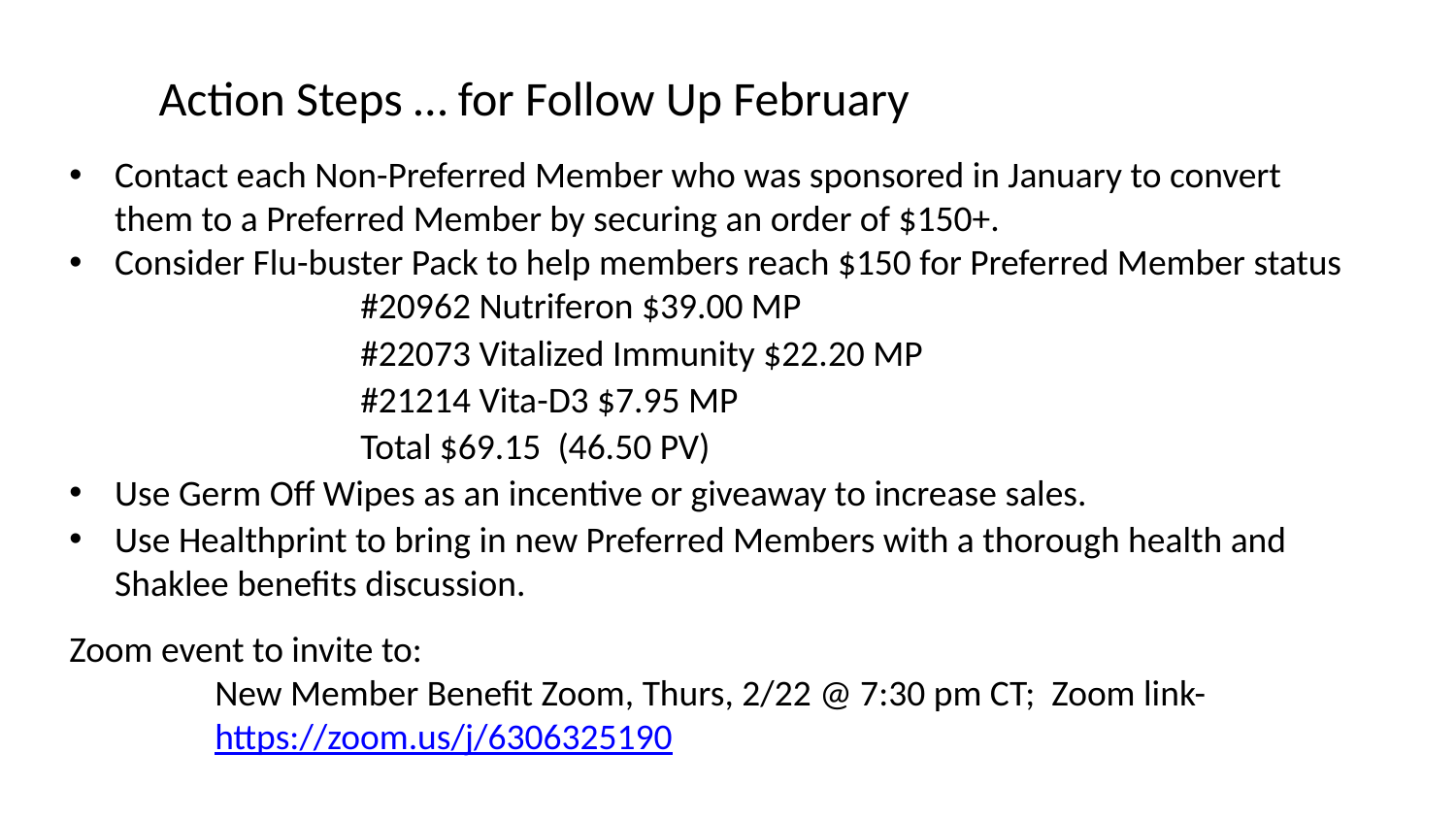

Action Steps … for Follow Up February
Contact each Non-Preferred Member who was sponsored in January to convert them to a Preferred Member by securing an order of $150+.
Consider Flu-buster Pack to help members reach $150 for Preferred Member status
		#20962 Nutriferon $39.00 MP
		#22073 Vitalized Immunity $22.20 MP
		#21214 Vita-D3 $7.95 MP
		Total $69.15  (46.50 PV)
Use Germ Off Wipes as an incentive or giveaway to increase sales.
Use Healthprint to bring in new Preferred Members with a thorough health and Shaklee benefits discussion.

Zoom event to invite to:
New Member Benefit Zoom, Thurs, 2/22 @ 7:30 pm CT;  Zoom link- https://zoom.us/j/6306325190